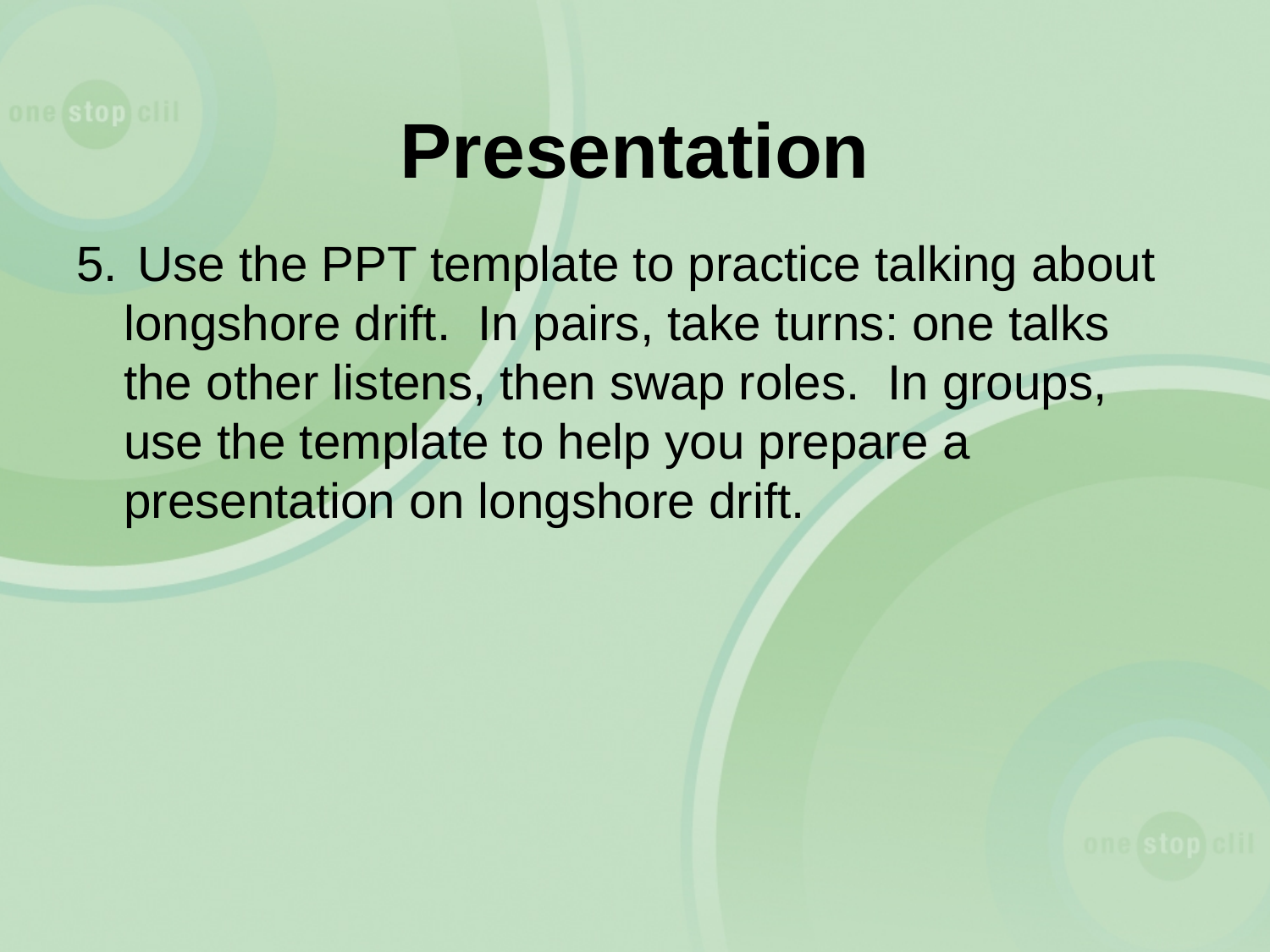

# Presentation
5.	 Use the PPT template to practice talking about longshore drift.  In pairs, take turns: one talks the other listens, then swap roles.  In groups, use the template to help you prepare a presentation on longshore drift.